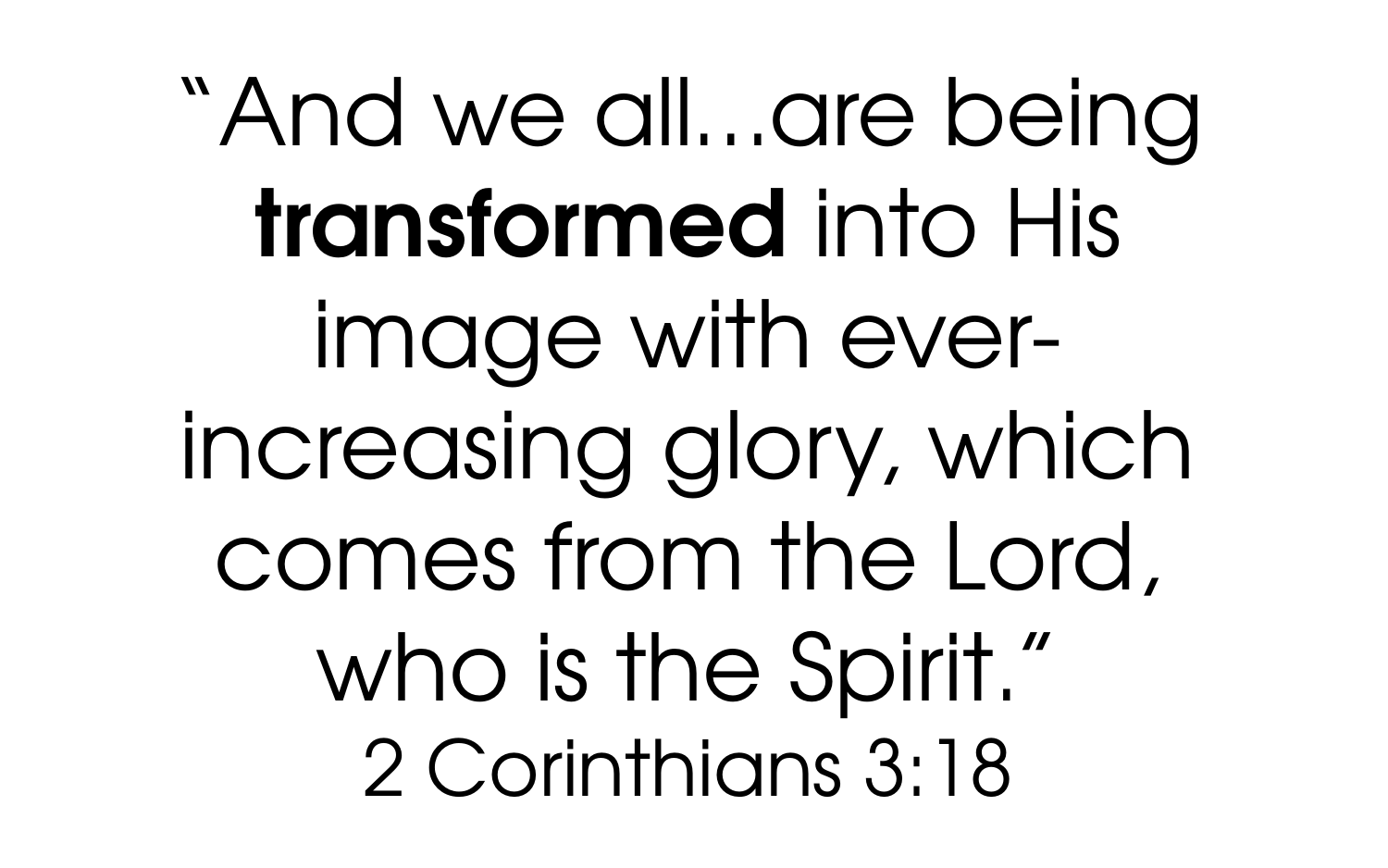

“And we all…are being transformed into His image with ever-increasing glory, which comes from the Lord, who is the Spirit.”
2 Corinthians 3:18